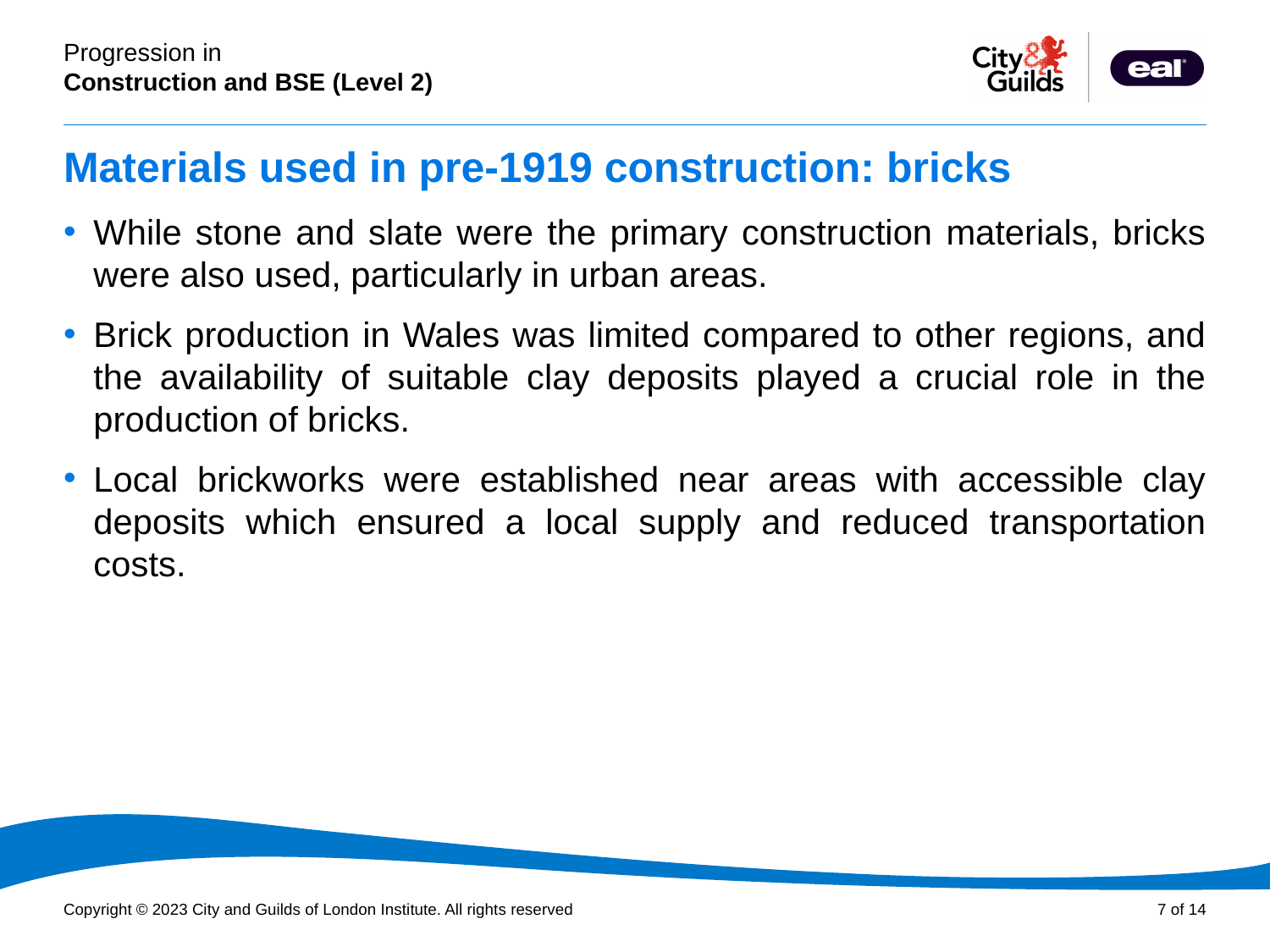

Materials used in pre-1919 construction: bricks
While stone and slate were the primary construction materials, bricks were also used, particularly in urban areas.
Brick production in Wales was limited compared to other regions, and the availability of suitable clay deposits played a crucial role in the production of bricks.
Local brickworks were established near areas with accessible clay deposits which ensured a local supply and reduced transportation costs.